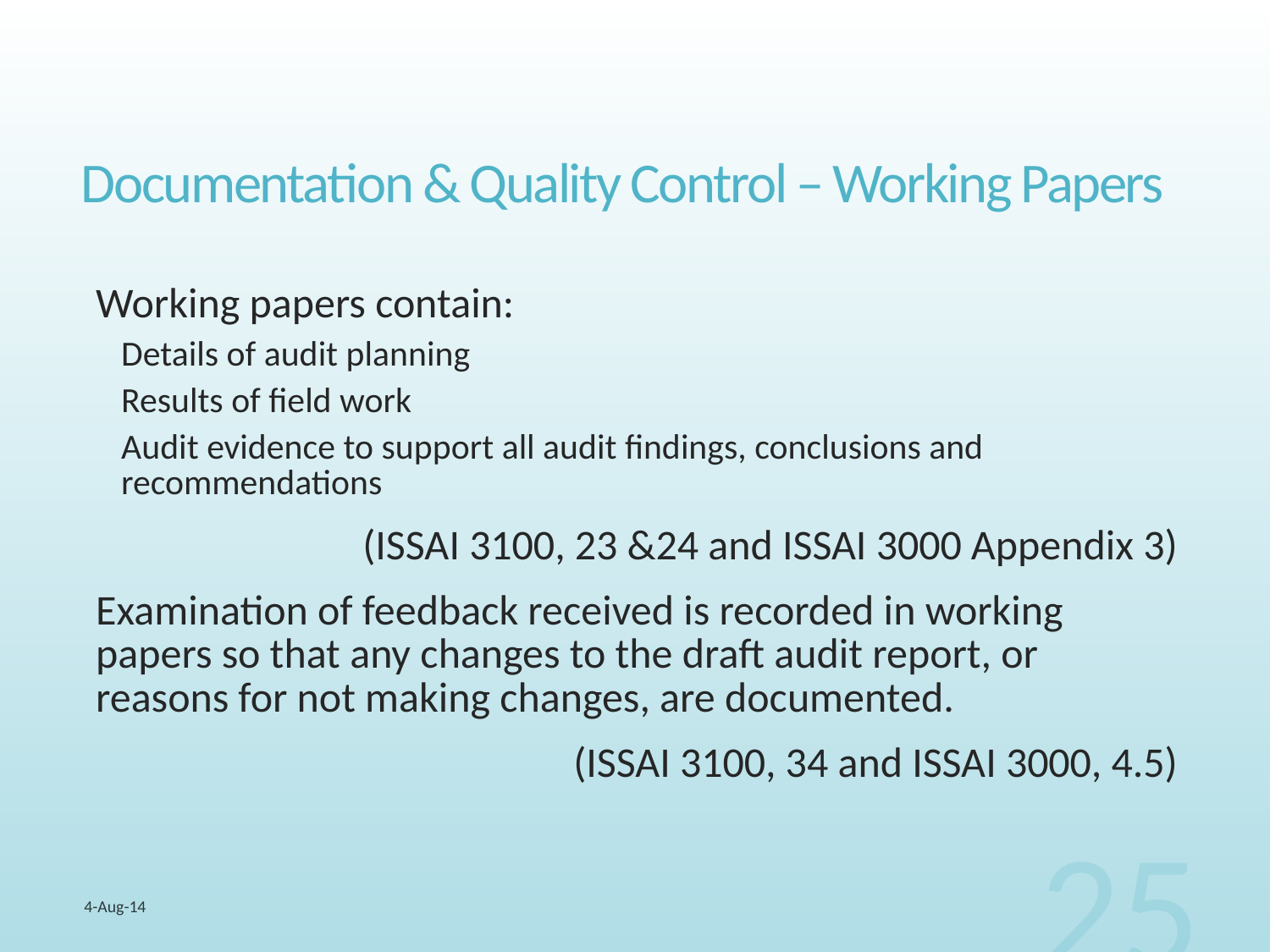

# Documentation & Quality Control – Working Papers
Working papers contain:
Details of audit planning
Results of field work
Audit evidence to support all audit findings, conclusions and recommendations
(ISSAI 3100, 23 &24 and ISSAI 3000 Appendix 3)
Examination of feedback received is recorded in working papers so that any changes to the draft audit report, or reasons for not making changes, are documented.
(ISSAI 3100, 34 and ISSAI 3000, 4.5)
25
4-Aug-14